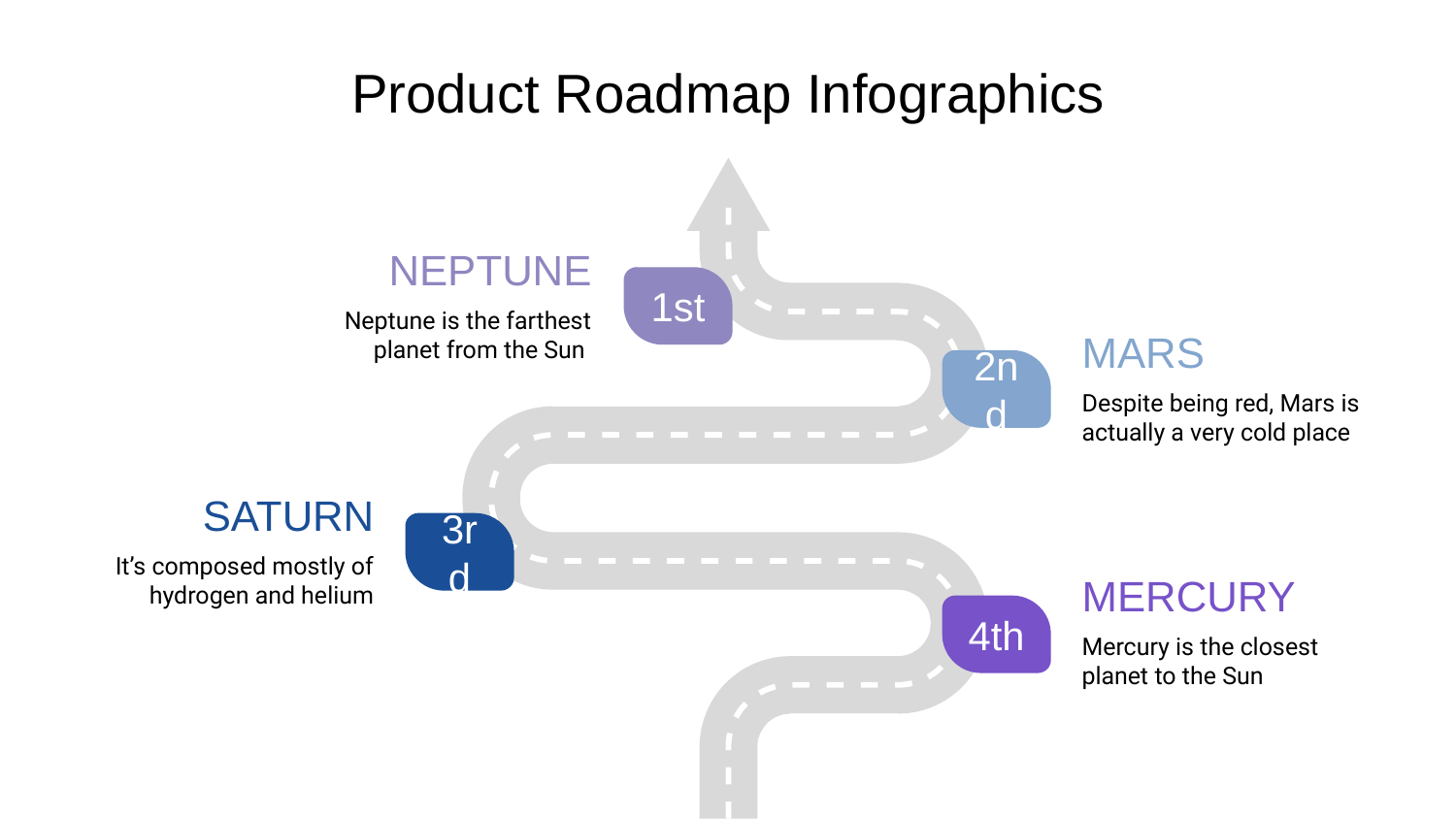

# Product Roadmap Infographics

NEPTUNE
Neptune is the farthest planet from the Sun
1st
MARS
Despite being red, Mars is actually a very cold place
2nd
SATURN
It’s composed mostly of hydrogen and helium
3rd
MERCURY
Mercury is the closest planet to the Sun
4th